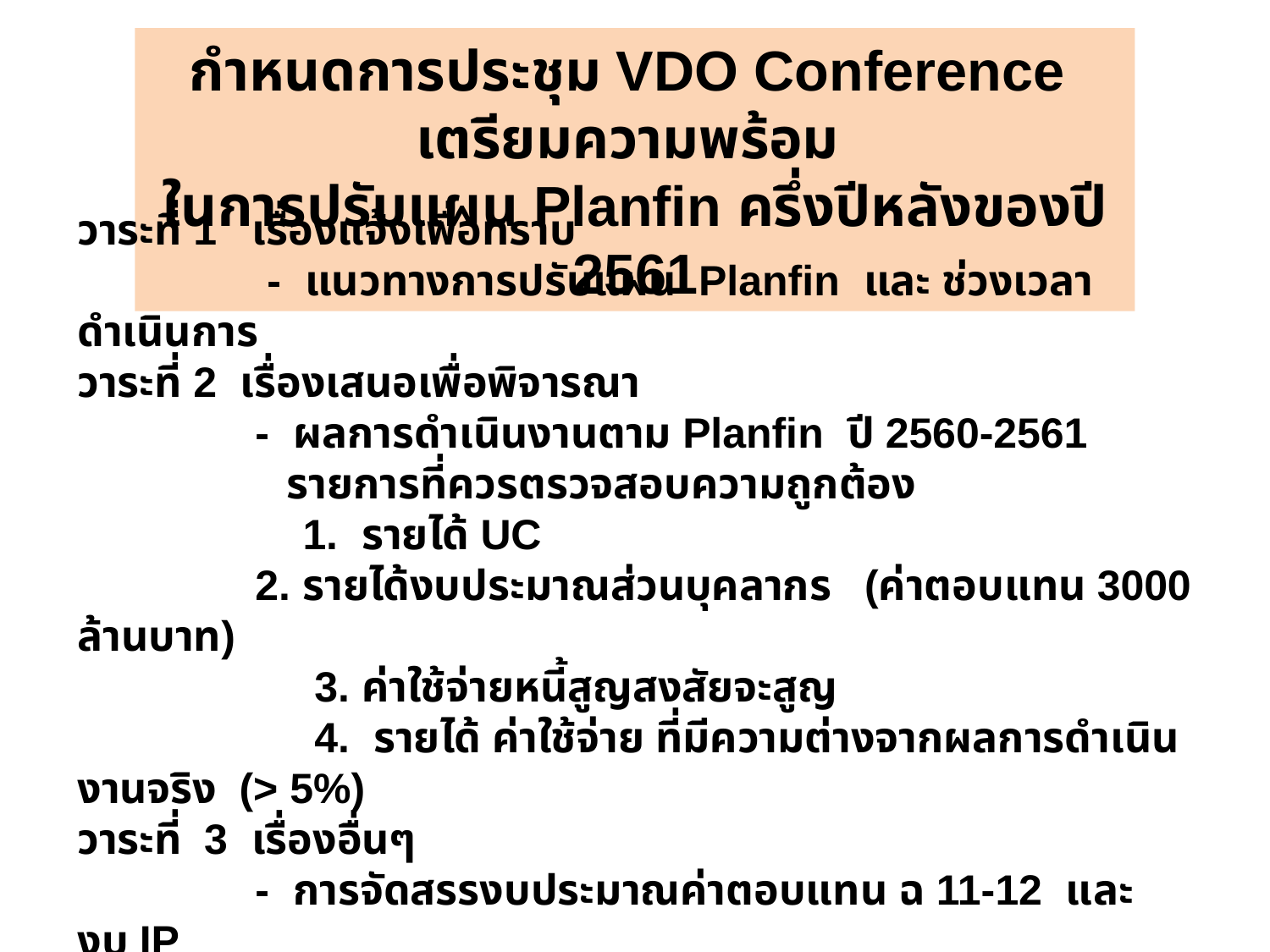

กำหนดการประชุม VDO Conference  เตรียมความพร้อม
ในการปรับแผน Planfin ครึ่งปีหลังของปี 2561
วาระที่ 1   เรื่องแจ้งเพื่อทราบ
                -  แนวทางการปรับแผน  Planfin  และ ช่วงเวลาดำเนินการ
วาระที่ 2  เรื่องเสนอเพื่อพิจารณา
               -  ผลการดำเนินงานตาม Planfin  ปี 2560-2561
                   รายการที่ควรตรวจสอบความถูกต้อง
                   1.  รายได้ UC
               2. รายได้งบประมาณส่วนบุคลากร   (ค่าตอบแทน 3000 ล้านบาท)
                    3. ค่าใช้จ่ายหนี้สูญสงสัยจะสูญ
                    4.  รายได้ ค่าใช้จ่าย ที่มีความต่างจากผลการดำเนินงานจริง  (> 5%)
วาระที่  3  เรื่องอื่นๆ
               -  การจัดสรรงบประมาณค่าตอบแทน ฉ 11-12  และ งบ IP
                - กำหนดการลงพื้นที่ รพ.พปง
                - กำหนดการประชุม CFO เขต และ คทง.5*5